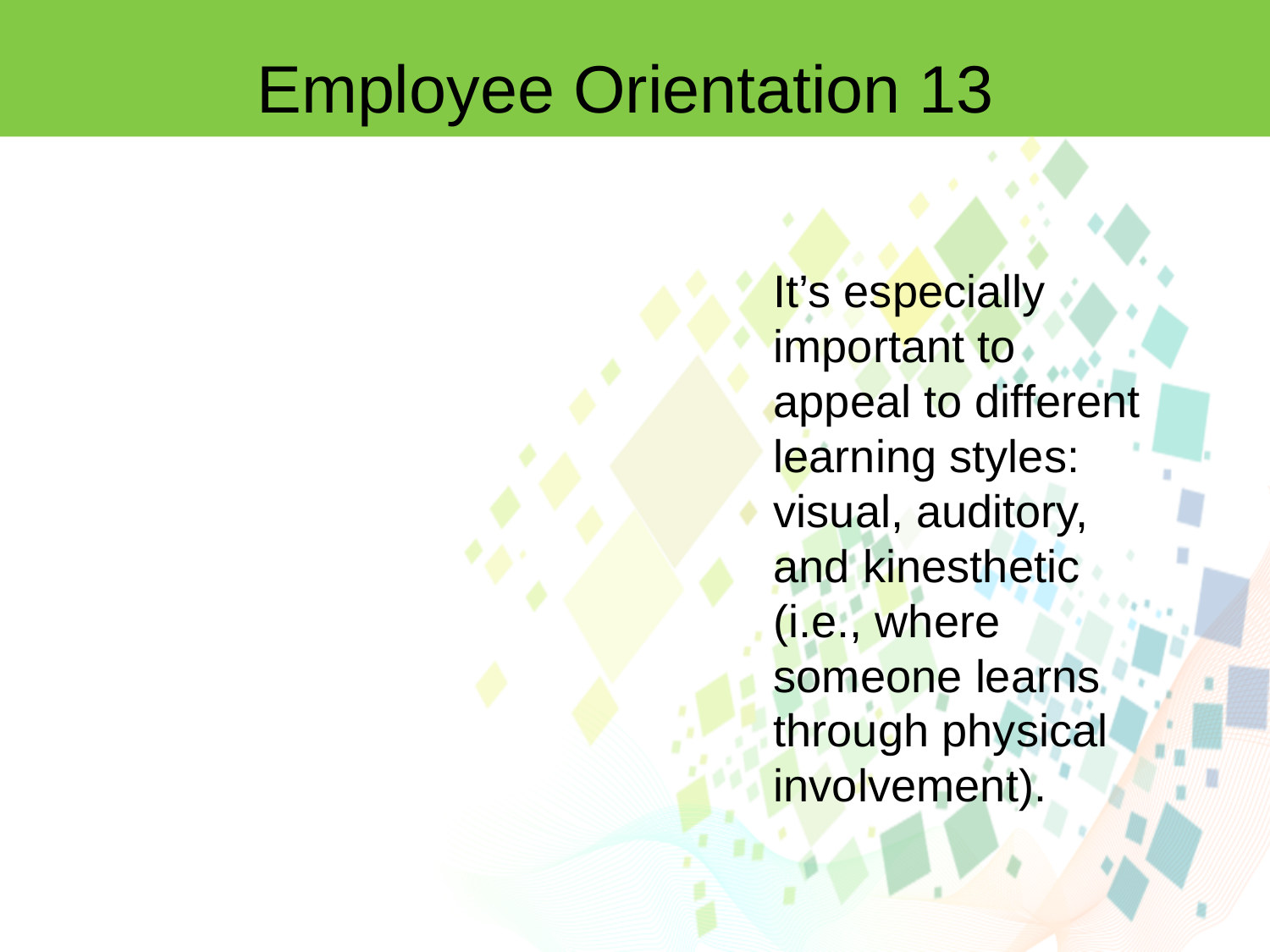

Employee Orientation 13
It’s especially important to appeal to different learning styles: visual, auditory,
and kinesthetic (i.e., where someone learns through physical involvement).